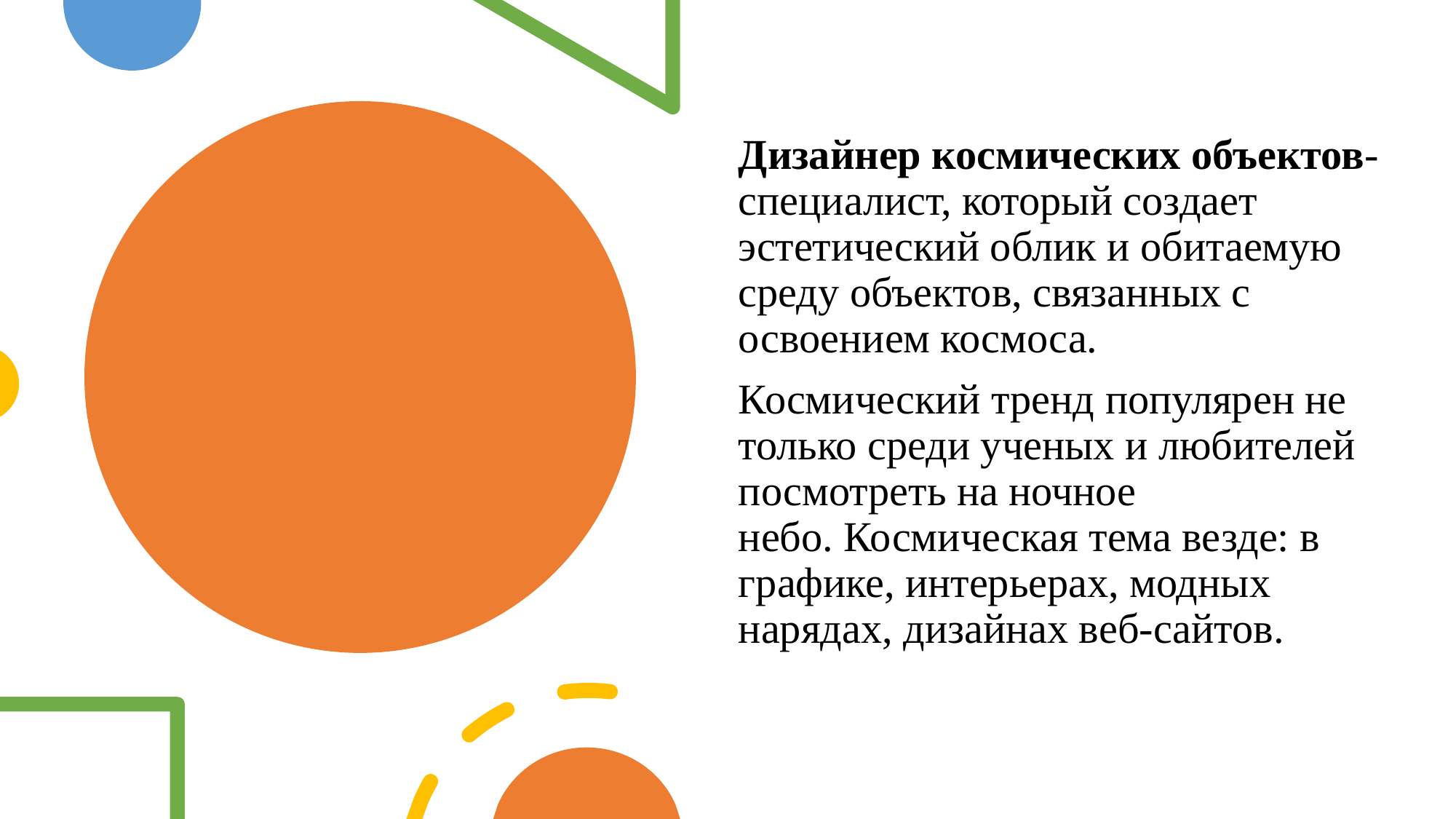

Дизайнер космических объектов- специалист, который создает эстетический облик и обитаемую среду объектов, связанных с освоением космоса.
Космический тренд популярен не только среди ученых и любителей посмотреть на ночное небо. Космическая тема везде: в графике, интерьерах, модных нарядах, дизайнах веб-сайтов.